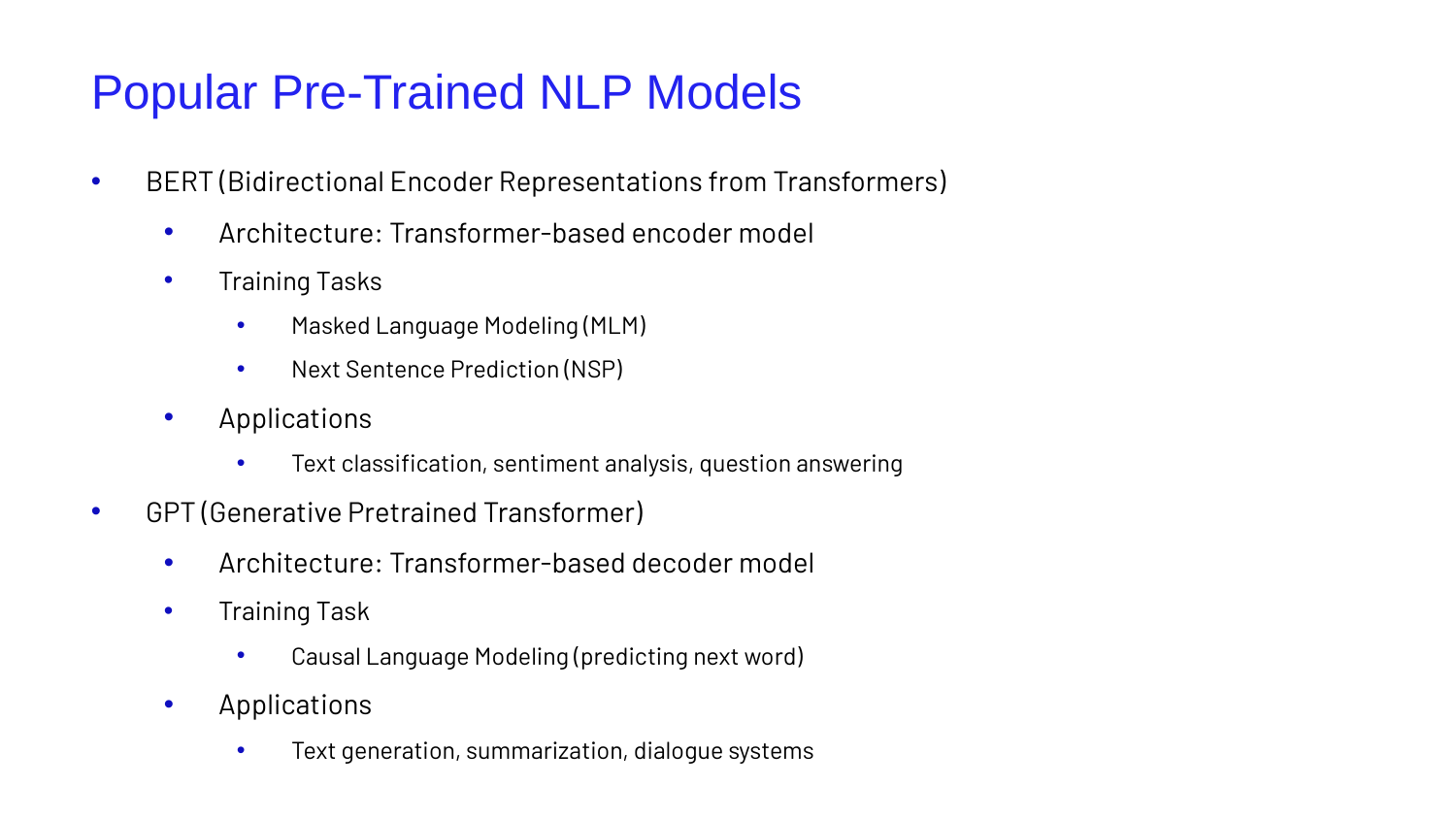

Popular Pre-Trained NLP Models
BERT (Bidirectional Encoder Representations from Transformers)
Architecture: Transformer-based encoder model
Training Tasks
Masked Language Modeling (MLM)
Next Sentence Prediction (NSP)
Applications
Text classification, sentiment analysis, question answering
GPT (Generative Pretrained Transformer)
Architecture: Transformer-based decoder model
Training Task
Causal Language Modeling (predicting next word)
Applications
Text generation, summarization, dialogue systems